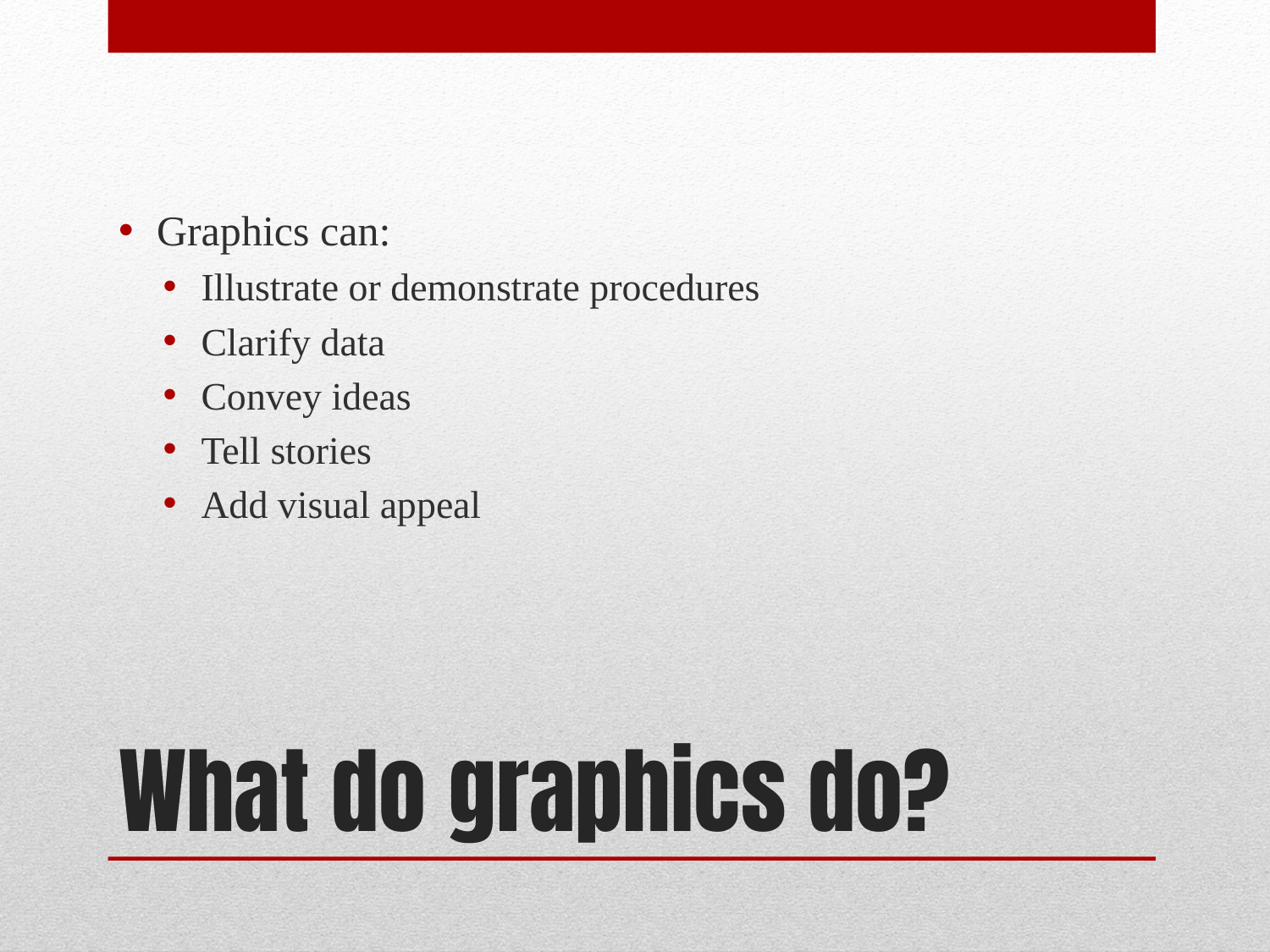

Graphics can:
Illustrate or demonstrate procedures
Clarify data
Convey ideas
Tell stories
Add visual appeal
# What do graphics do?